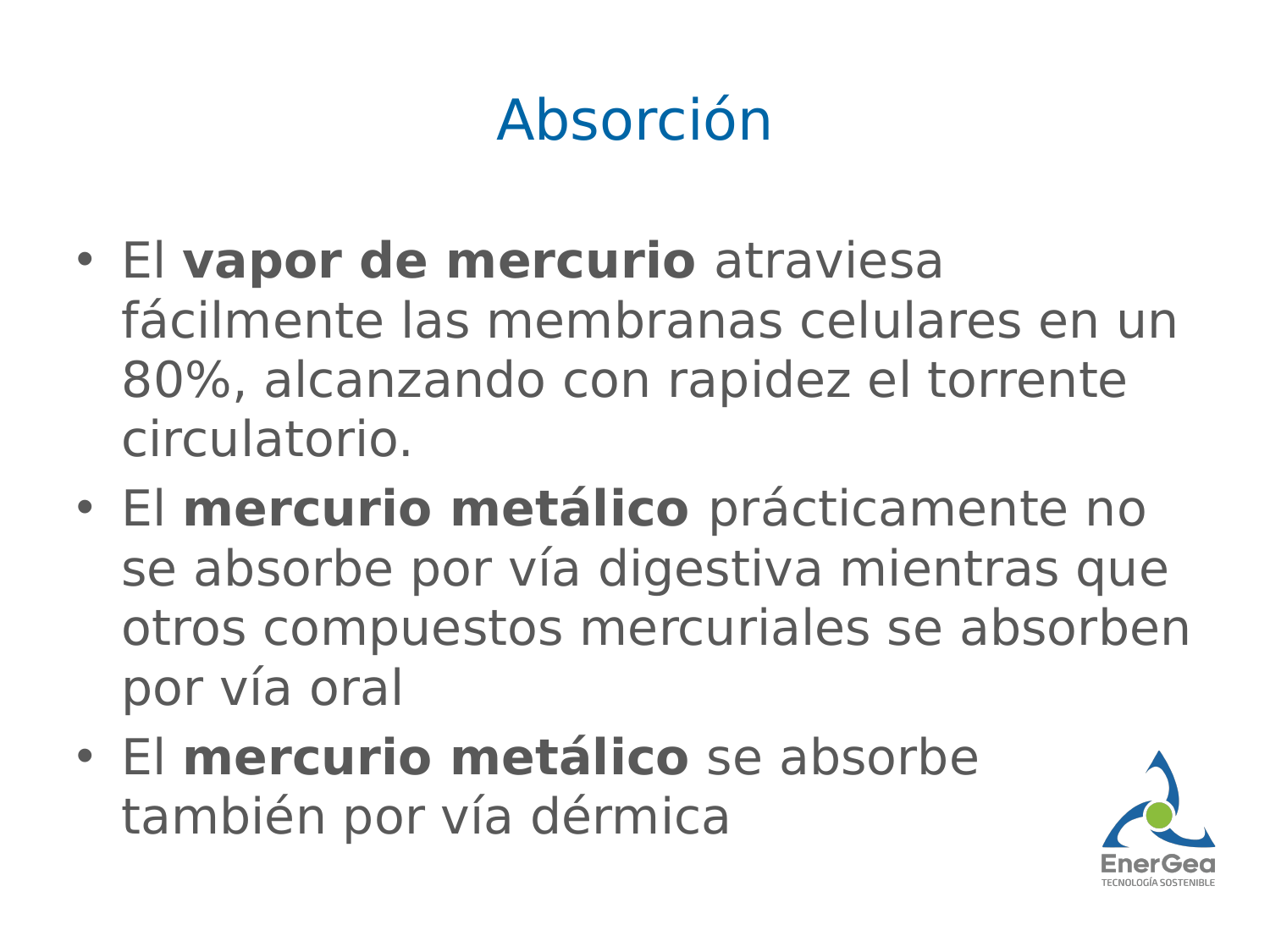

# Absorción
El vapor de mercurio atraviesa fácilmente las membranas celulares en un 80%, alcanzando con rapidez el torrente circulatorio.
El mercurio metálico prácticamente no se absorbe por vía digestiva mientras que otros compuestos mercuriales se absorben por vía oral
El mercurio metálico se absorbe también por vía dérmica